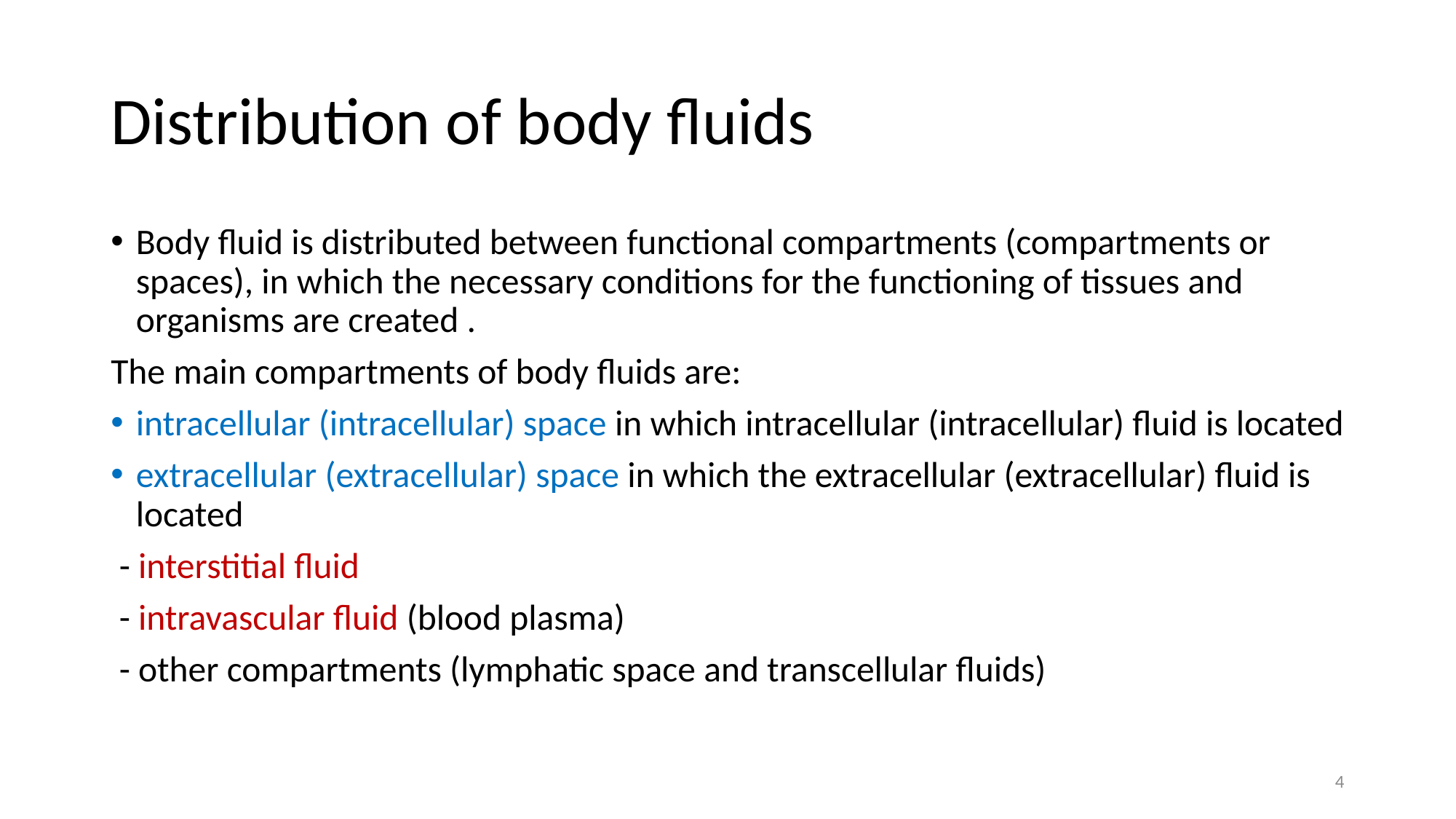

# Distribution of body fluids
Body fluid is distributed between functional compartments (compartments or spaces), in which the necessary conditions for the functioning of tissues and organisms are created .
The main compartments of body fluids are:
intracellular (intracellular) space in which intracellular (intracellular) fluid is located
extracellular (extracellular) space in which the extracellular (extracellular) fluid is located
 - interstitial fluid
 - intravascular fluid (blood plasma)
 - other compartments (lymphatic space and transcellular fluids)

4